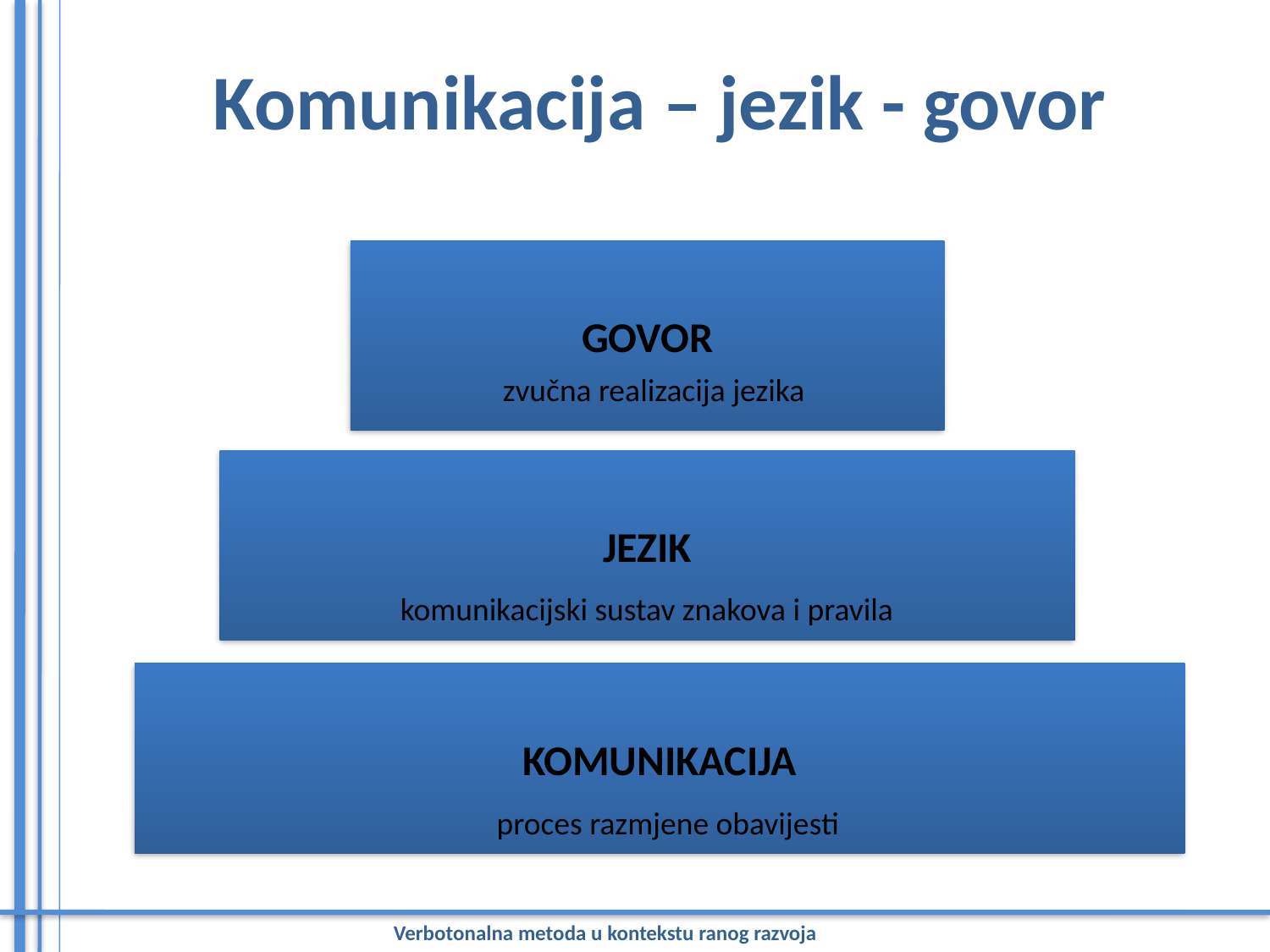

# Komunikacija – jezik - govor
GOVOR
zvučna realizacija jezika
JEZIK
komunikacijski sustav znakova i pravila
KOMUNIKACIJA
proces razmjene obavijesti
Verbotonalna metoda u kontekstu ranog razvoja
13